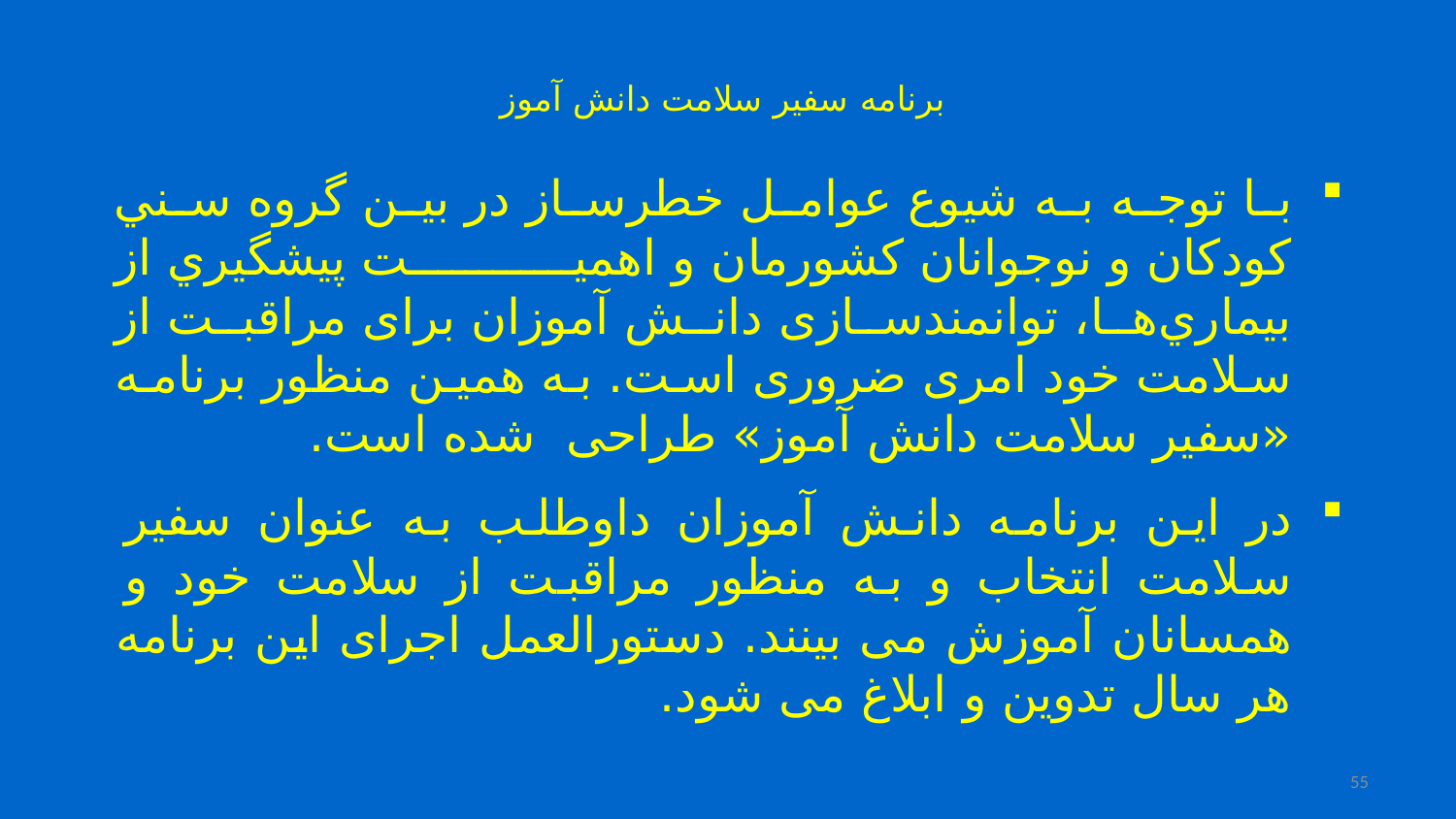

# برنامه سفیر سلامت دانش آموز
با توجه به شيوع عوامل خطرساز در بين گروه سني كودكان و نوجوانان كشورمان و اهميت پيشگيري از بيماري‌ها، توانمندسازی دانش آموزان برای مراقبت از سلامت خود امری ضروری است. به همین منظور برنامه «سفیر سلامت دانش آموز» طراحی  شده است.
در این برنامه دانش آموزان داوطلب به عنوان سفیر سلامت انتخاب و به منظور مراقبت از سلامت خود و همسانان آموزش می بینند. دستورالعمل اجرای این برنامه هر سال تدوین و ابلاغ می شود.

55